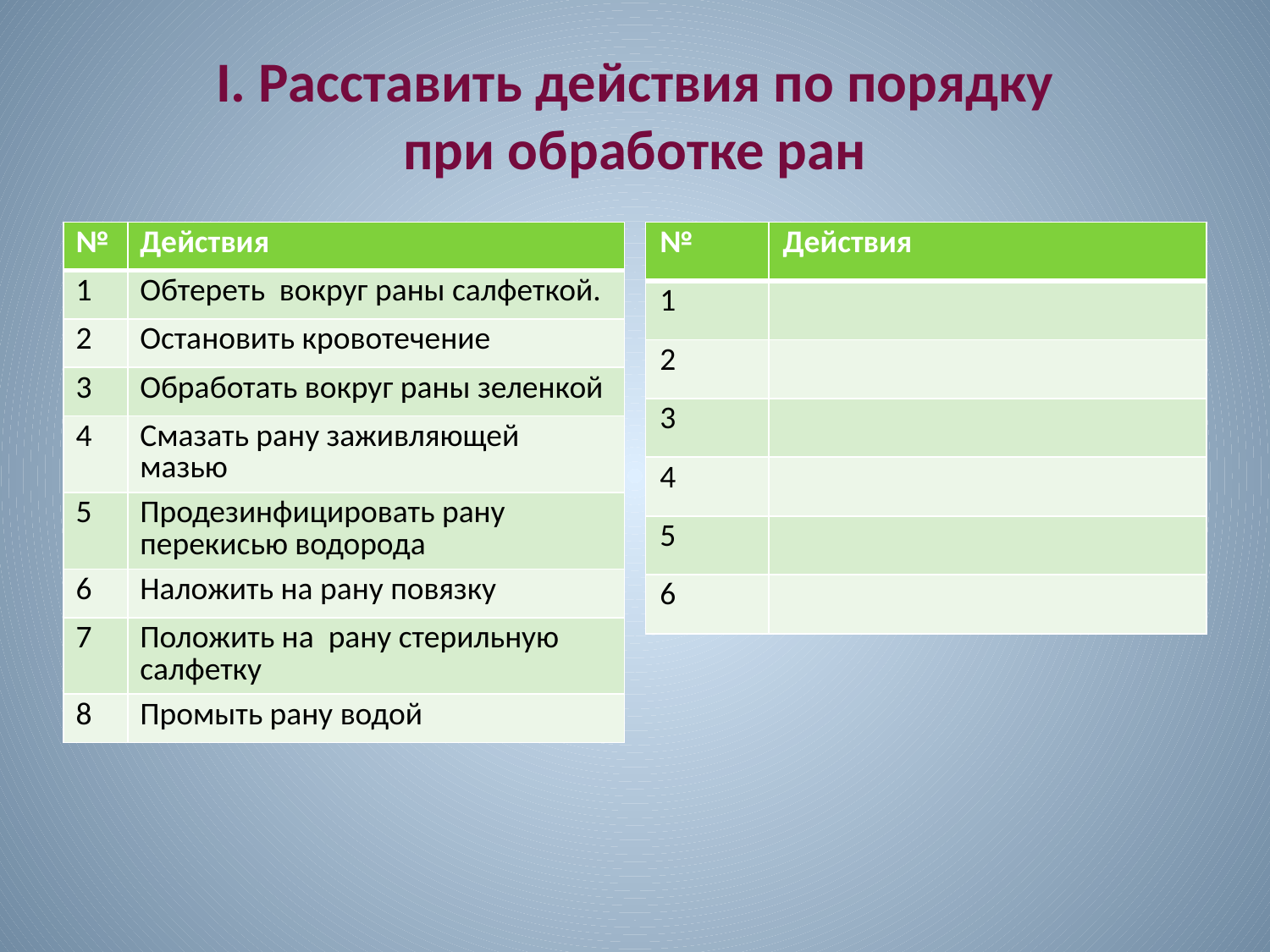

# I. Расставить действия по порядку при обработке ран
| № | Действия |
| --- | --- |
| 1 | Обтереть вокруг раны салфеткой. |
| 2 | Остановить кровотечение |
| 3 | Обработать вокруг раны зеленкой |
| 4 | Смазать рану заживляющей мазью |
| 5 | Продезинфицировать рану перекисью водорода |
| 6 | Наложить на рану повязку |
| 7 | Положить на рану стерильную салфетку |
| 8 | Промыть рану водой |
| № | Действия |
| --- | --- |
| 1 |  |
| 2 |  |
| 3 |  |
| 4 |  |
| 5 |  |
| 6 |  |